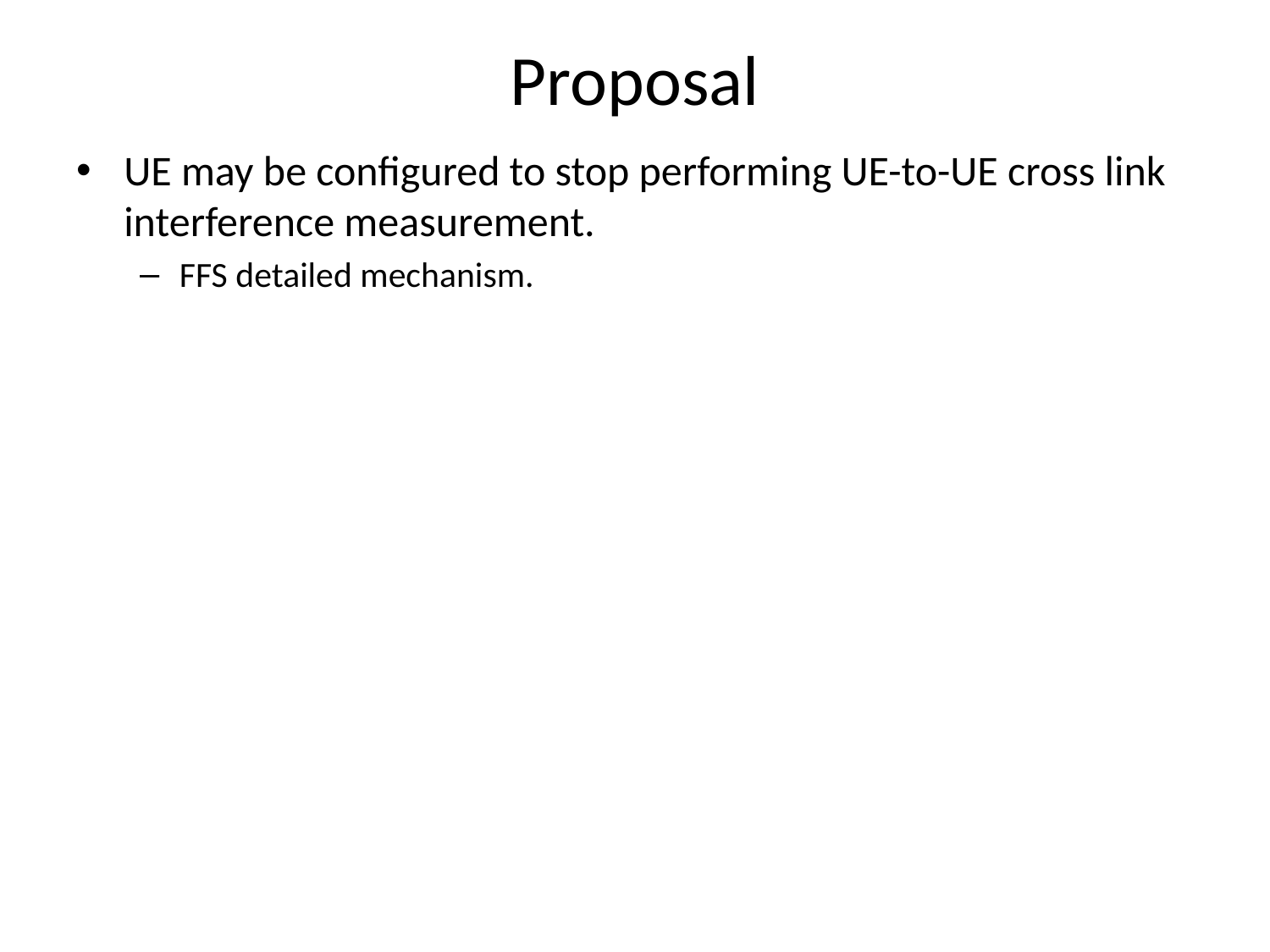

Proposal
UE may be configured to stop performing UE-to-UE cross link interference measurement.
FFS detailed mechanism.